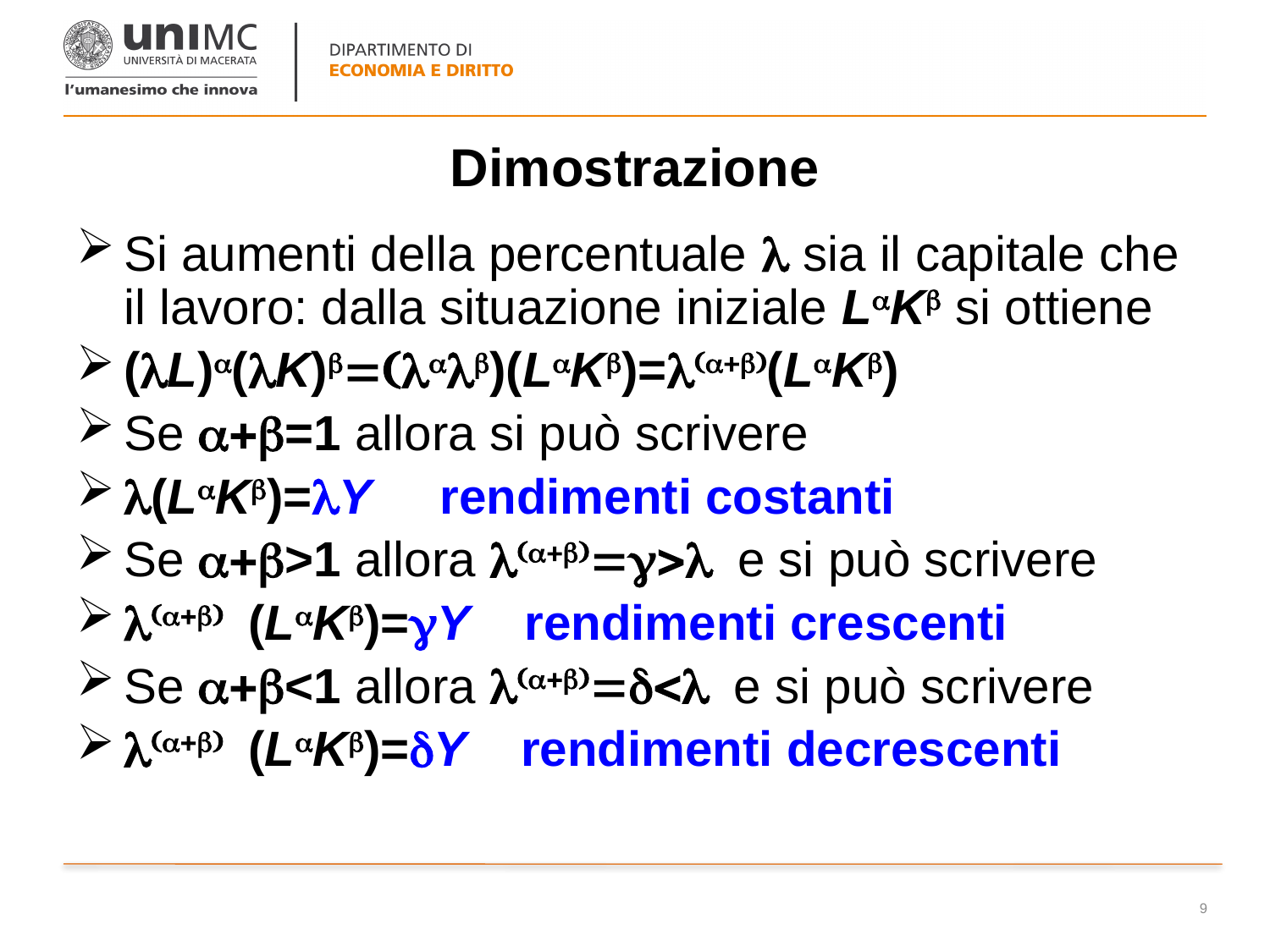

# Dimostrazione
Si aumenti della percentuale λ sia il capitale che il lavoro: dalla situazione iniziale LαKβ si ottiene
(λL)α(λK)β=(λαλβ)(LαKβ)=λ(α+β)(LαKβ)
Se α+β=1 allora si può scrivere
λ(LαKβ)=λY     rendimenti costanti
Se α+β>1 allora λ(α+β)=γ>λ e si può scrivere
λ(α+β) (LαKβ)=γY    rendimenti crescenti
Se α+β<1 allora λ(α+β)=δ<λ e si può scrivere
λ(α+β) (LαKβ)=δY    rendimenti decrescenti
9